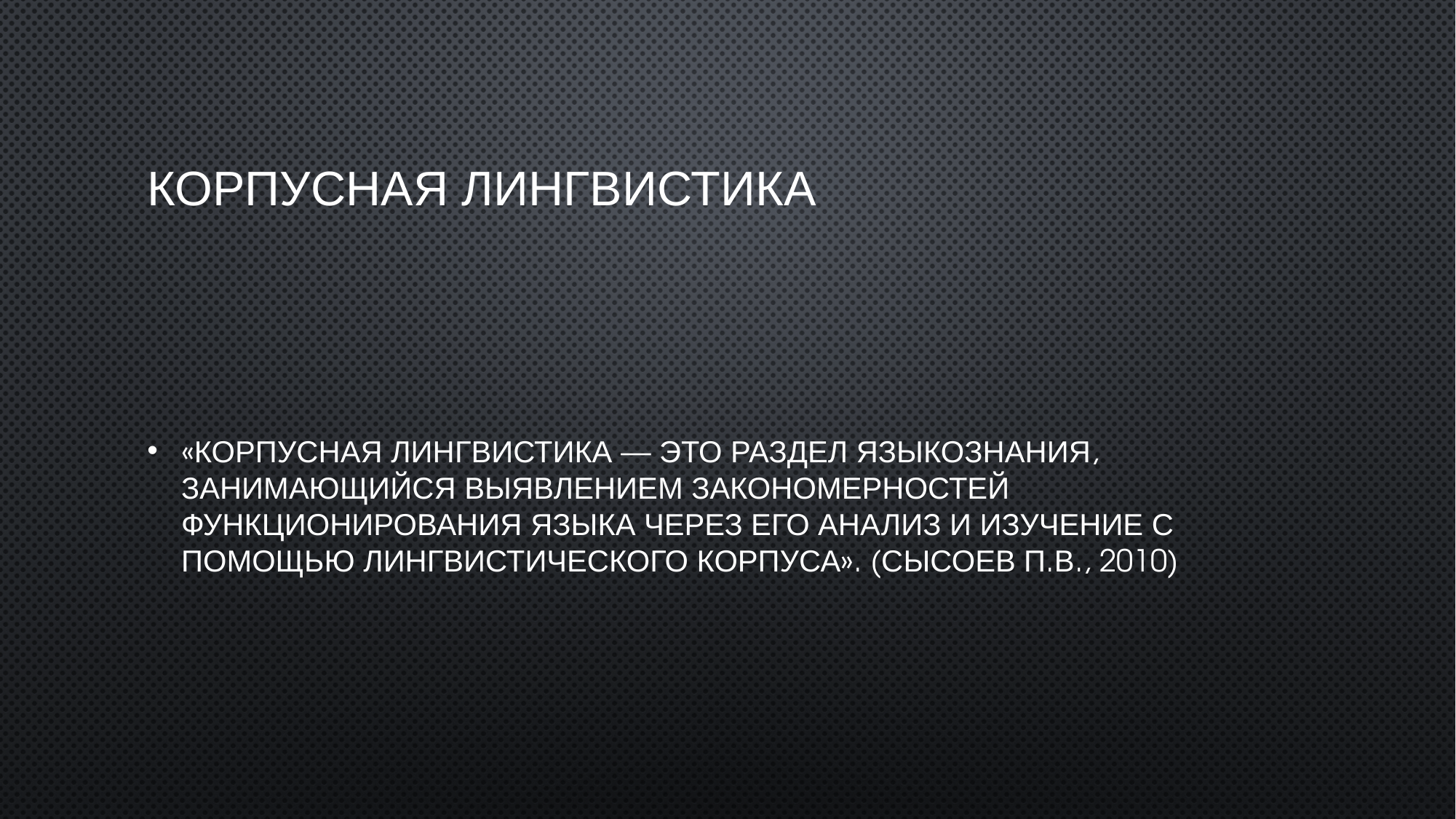

# Корпусная лингвистика
«Корпусная лингвистика — это раздел языкознания, занимающийся выявлением закономерностей функционирования языка через его анализ и изучение с помощью лингвистического корпуса». (Сысоев П.В., 2010)